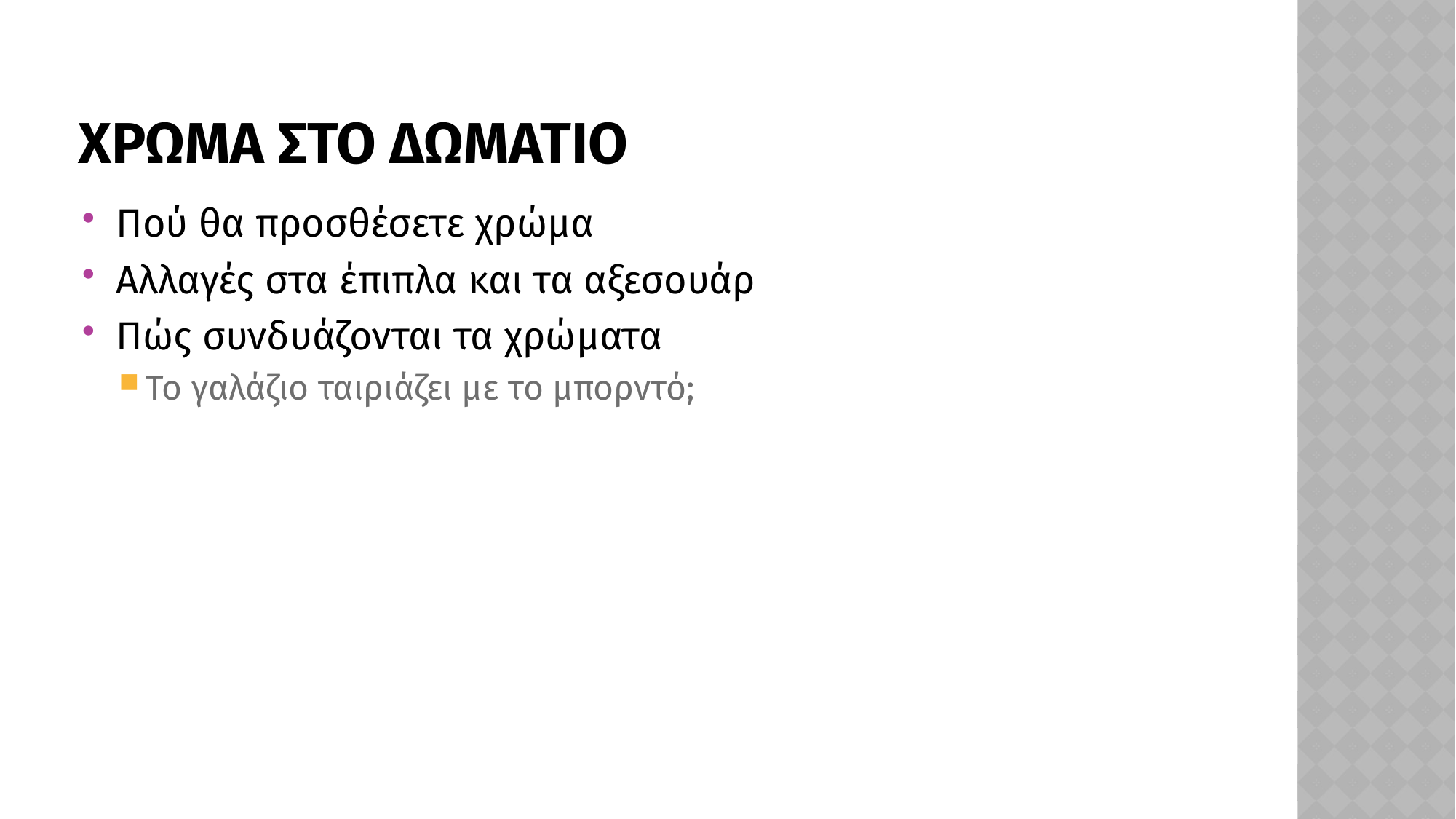

# ΧΡΩΜΑ ΣΤΟ ΔΩΜΑΤΙΟ
Πού θα προσθέσετε χρώμα
Αλλαγές στα έπιπλα και τα αξεσουάρ
Πώς συνδυάζονται τα χρώματα
Το γαλάζιο ταιριάζει με το μπορντό;